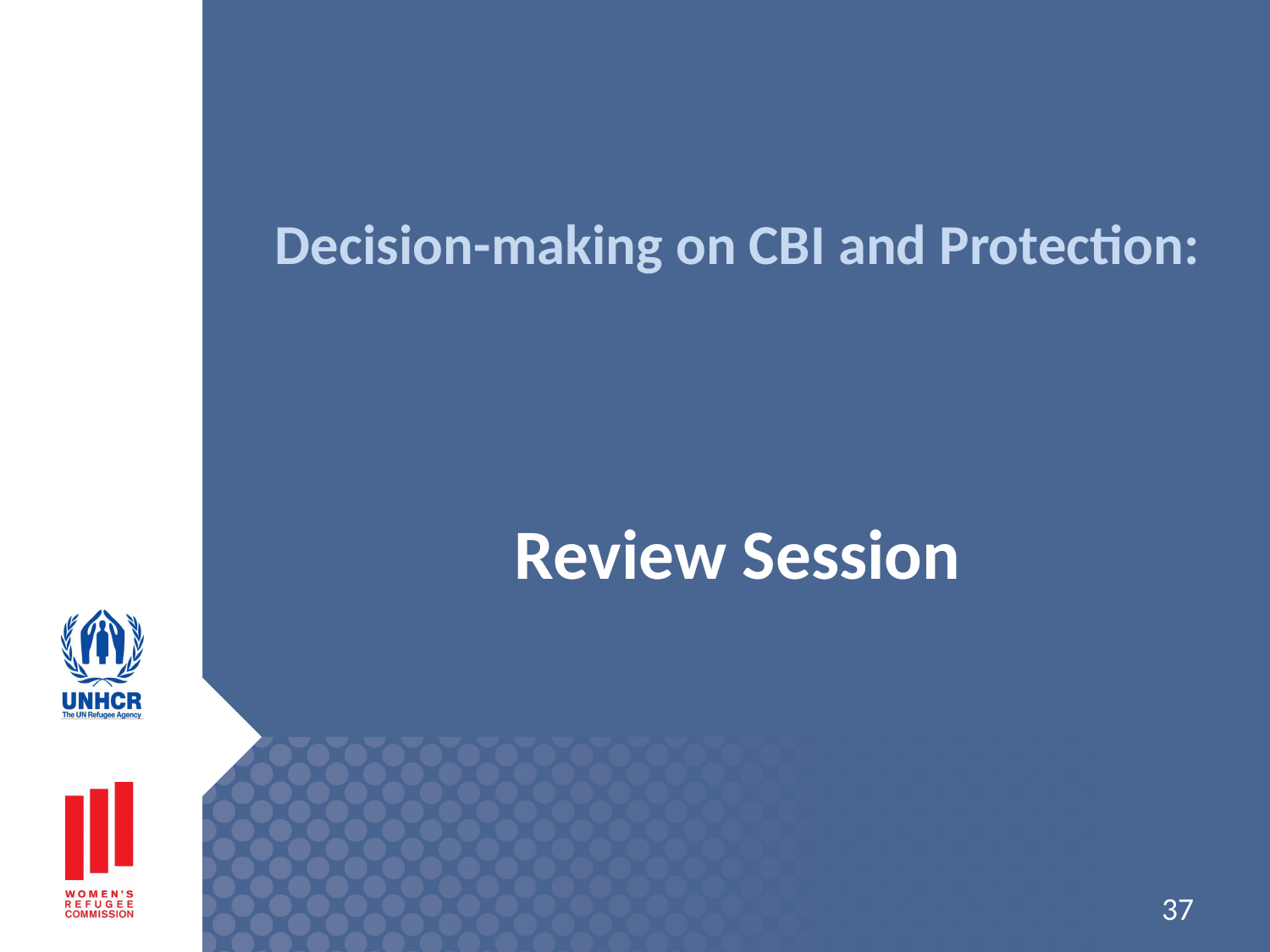

Decision-making on CBI and Protection:
# Review Session
37